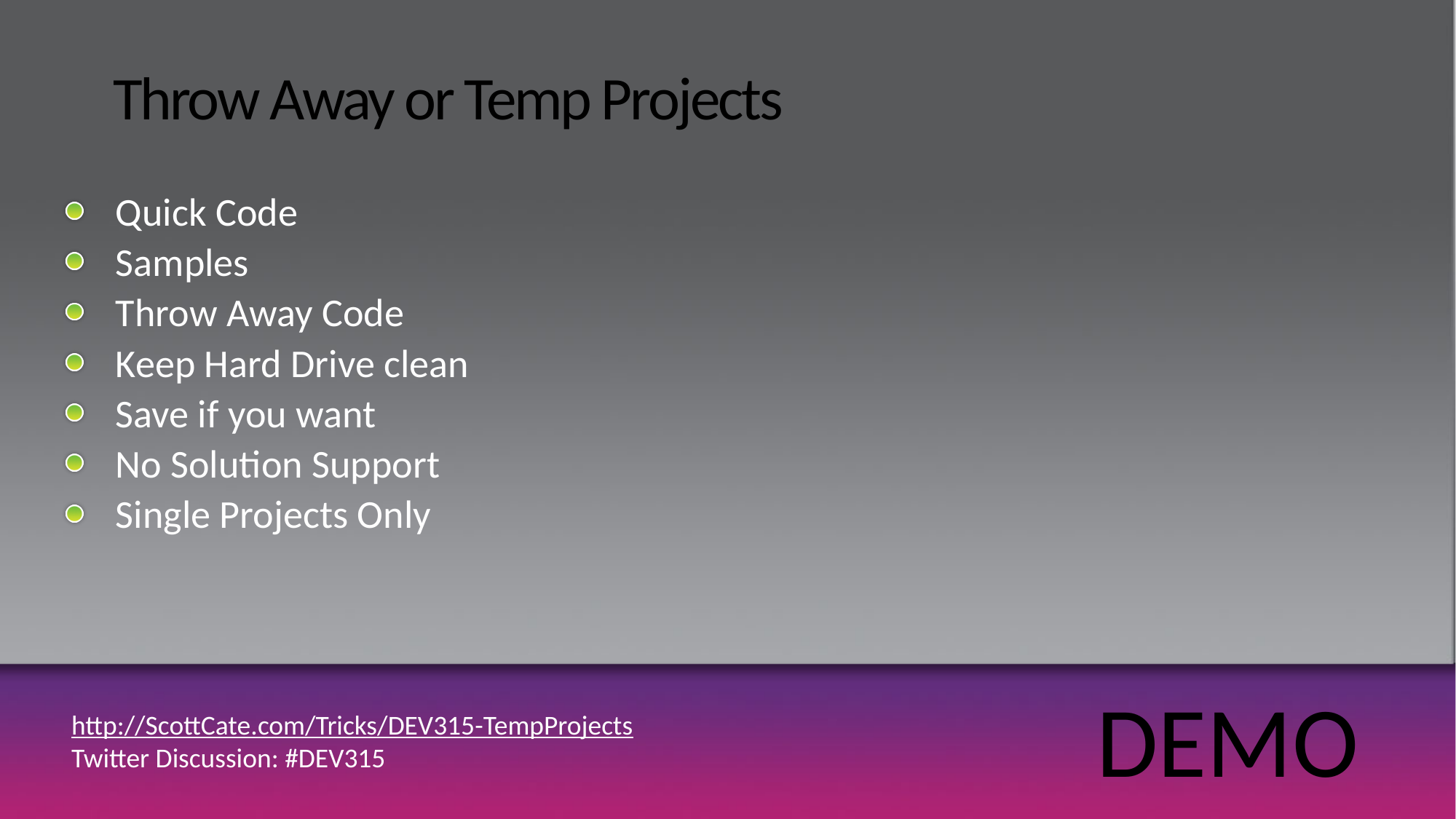

# Throw Away or Temp Projects
Quick Code
Samples
Throw Away Code
Keep Hard Drive clean
Save if you want
No Solution Support
Single Projects Only
DEMO
http://ScottCate.com/Tricks/DEV315-TempProjects
Twitter Discussion: #DEV315